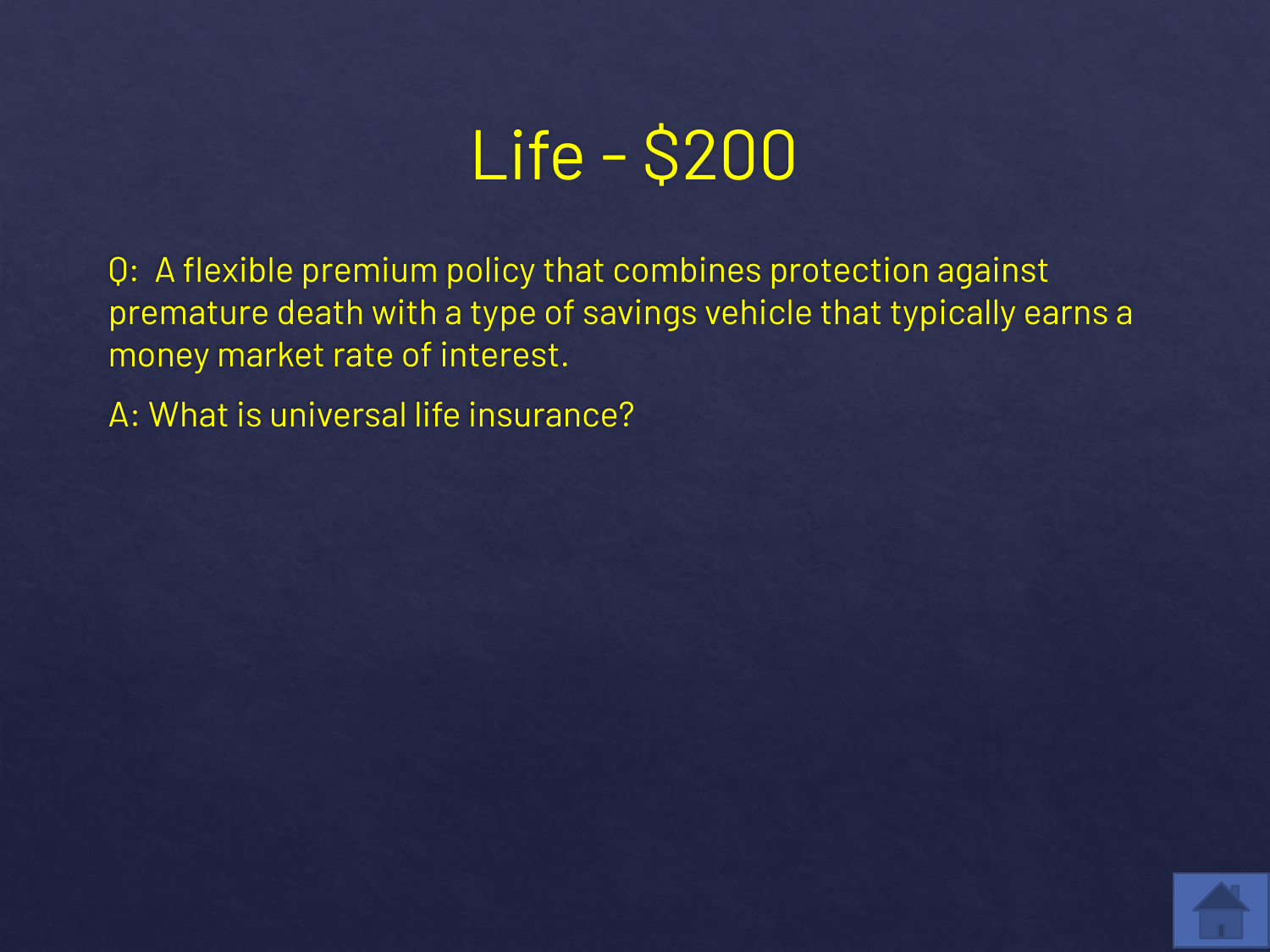

# Life - $200
Q:  A flexible premium policy that combines protection against premature death with a type of savings vehicle that typically earns a money market rate of interest.
A: What is universal life insurance?